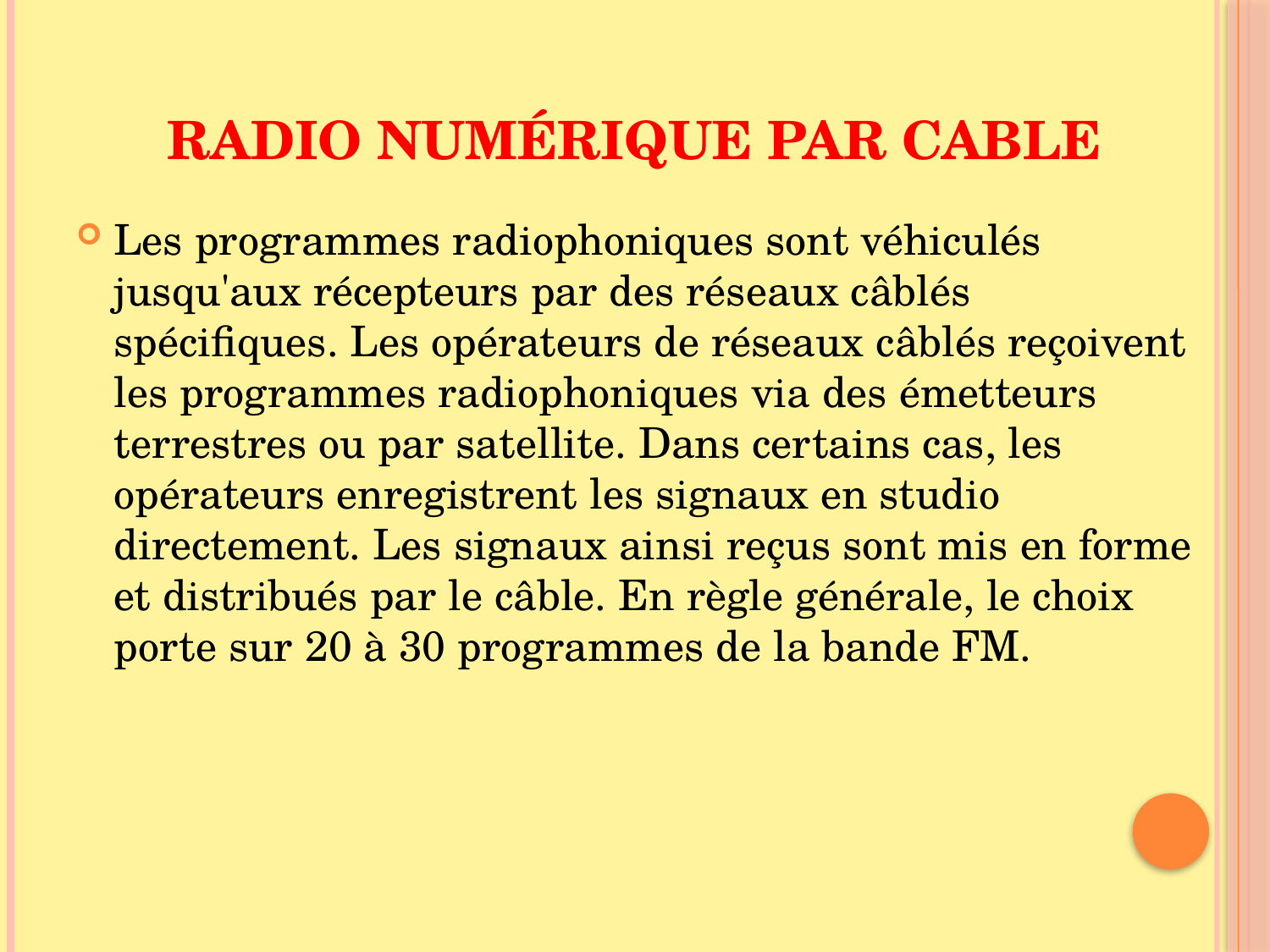

# Radio numérique par cable
Les programmes radiophoniques sont véhiculés jusqu'aux récepteurs par des réseaux câblés spécifiques. Les opérateurs de réseaux câblés reçoivent les programmes radiophoniques via des émetteurs terrestres ou par satellite. Dans certains cas, les opérateurs enregistrent les signaux en studio directement. Les signaux ainsi reçus sont mis en forme et distribués par le câble. En règle générale, le choix porte sur 20 à 30 programmes de la bande FM.